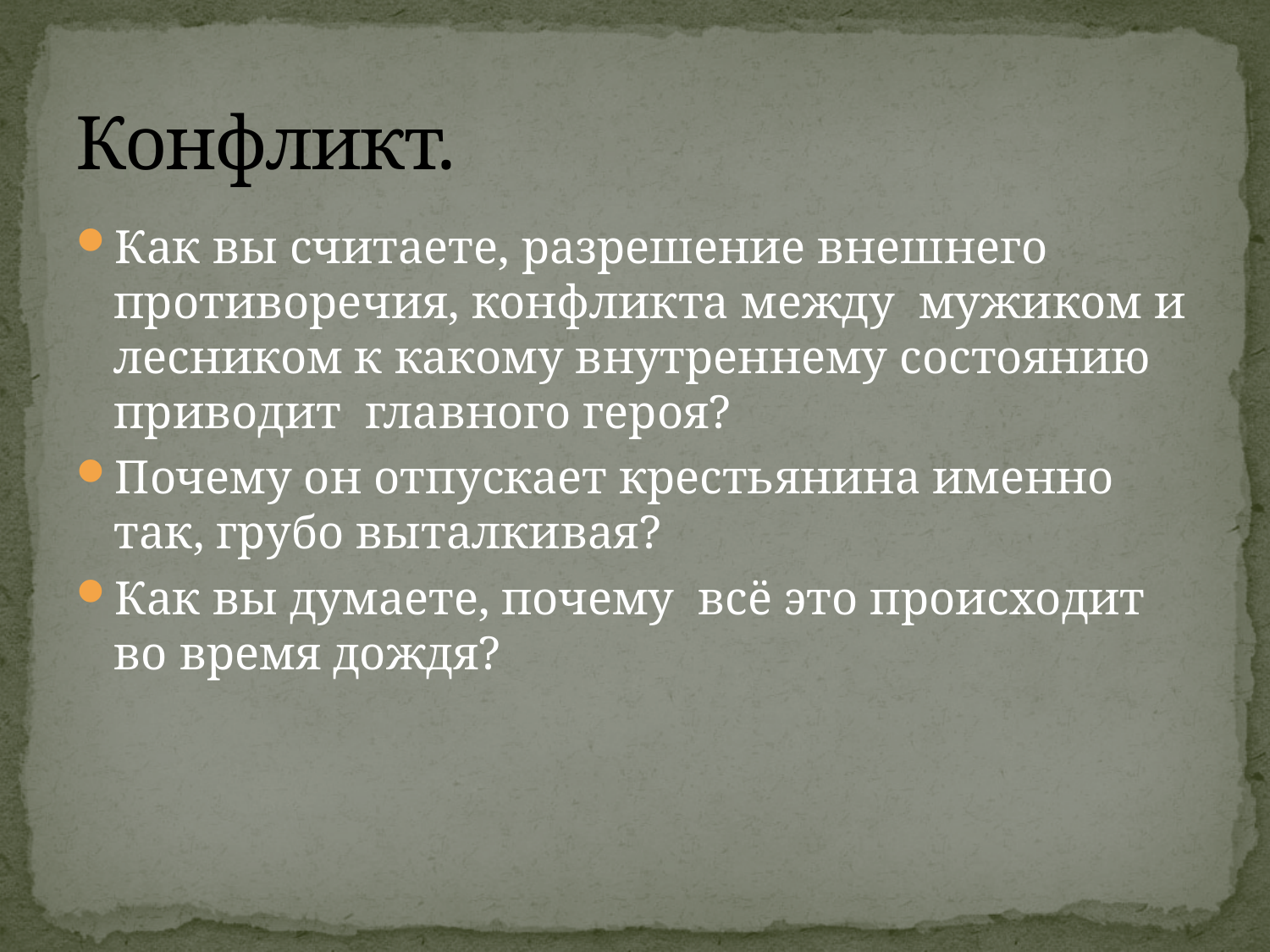

# Конфликт.
Как вы считаете, разрешение внешнего противоречия, конфликта между  мужиком и лесником к какому внутреннему состоянию приводит  главного героя?
Почему он отпускает крестьянина именно так, грубо выталкивая?
Как вы думаете, почему  всё это происходит во время дождя?